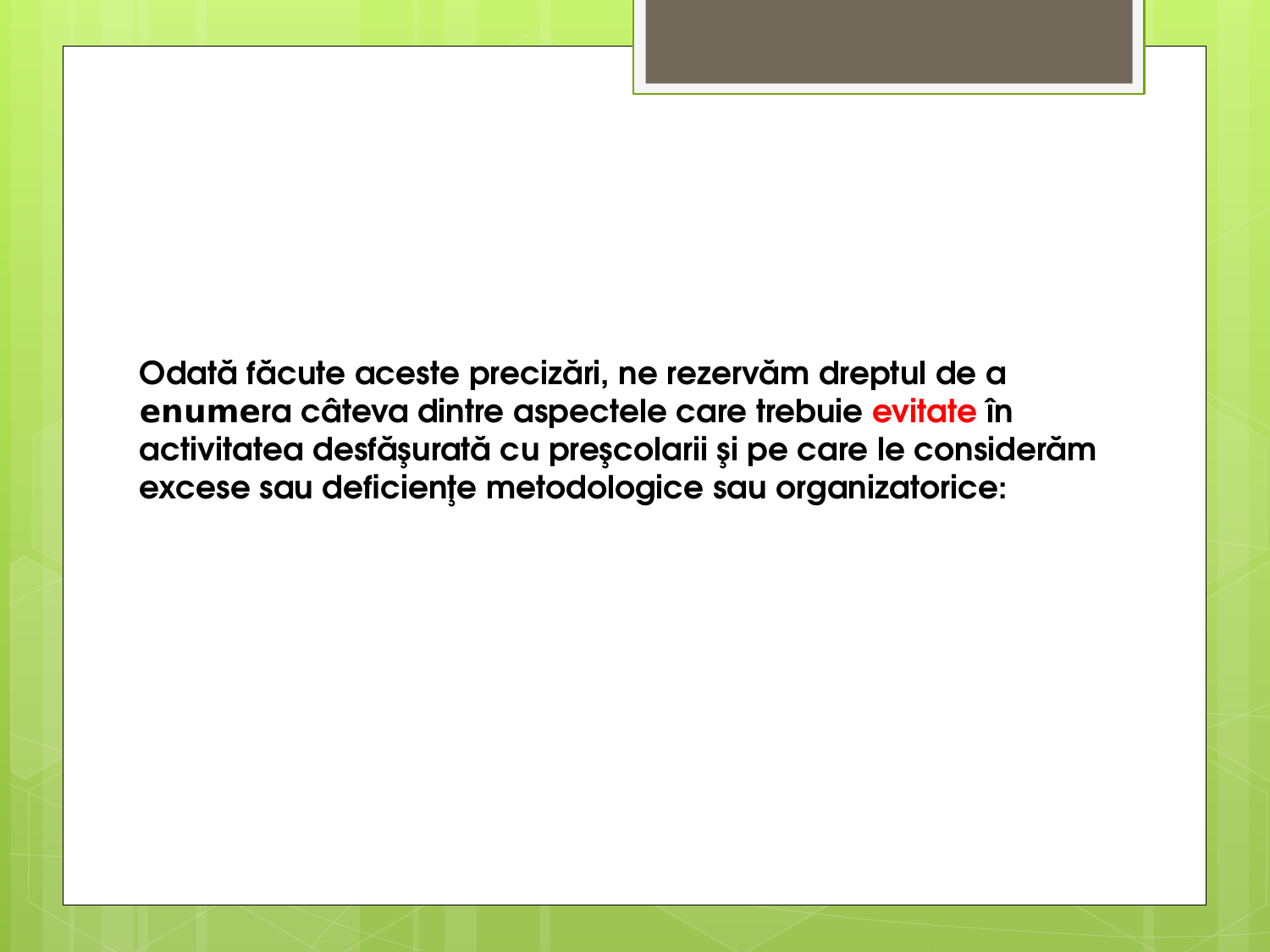

Odată făcute aceste precizări, ne rezervăm dreptul de a enumera câteva dintre aspectele care trebuie evitate în activitatea desfăşurată cu preşcolarii şi pe care le considerăm excese sau deficienţe metodologice sau organizatorice: